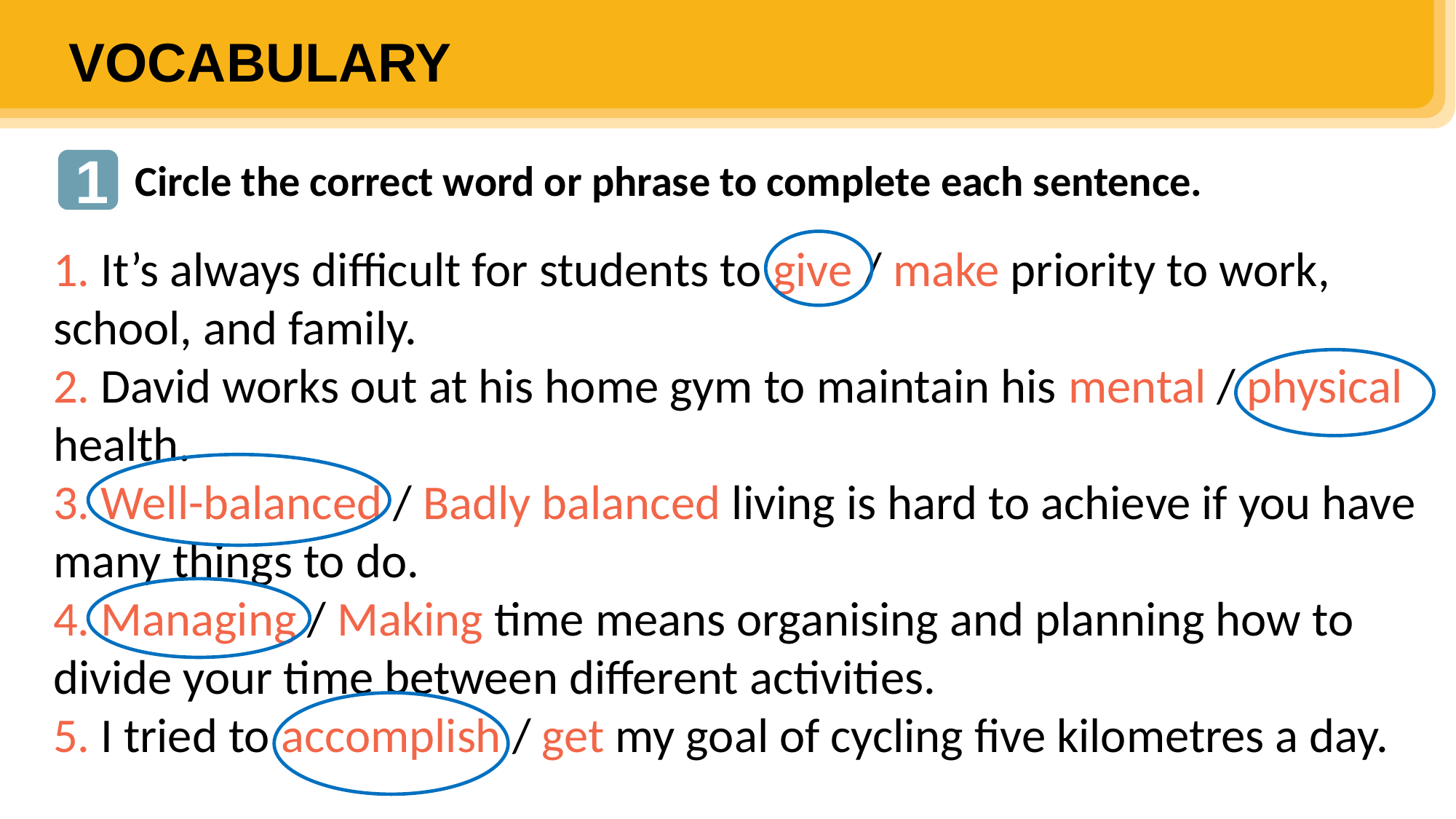

VOCABULARY
1
Circle the correct word or phrase to complete each sentence.

1. It’s always difficult for students to give / make priority to work, school, and family.
2. David works out at his home gym to maintain his mental / physical health.
3. Well-balanced / Badly balanced living is hard to achieve if you have many things to do.
4. Managing / Making time means organising and planning how to divide your time between different activities.
5. I tried to accomplish / get my goal of cycling five kilometres a day.